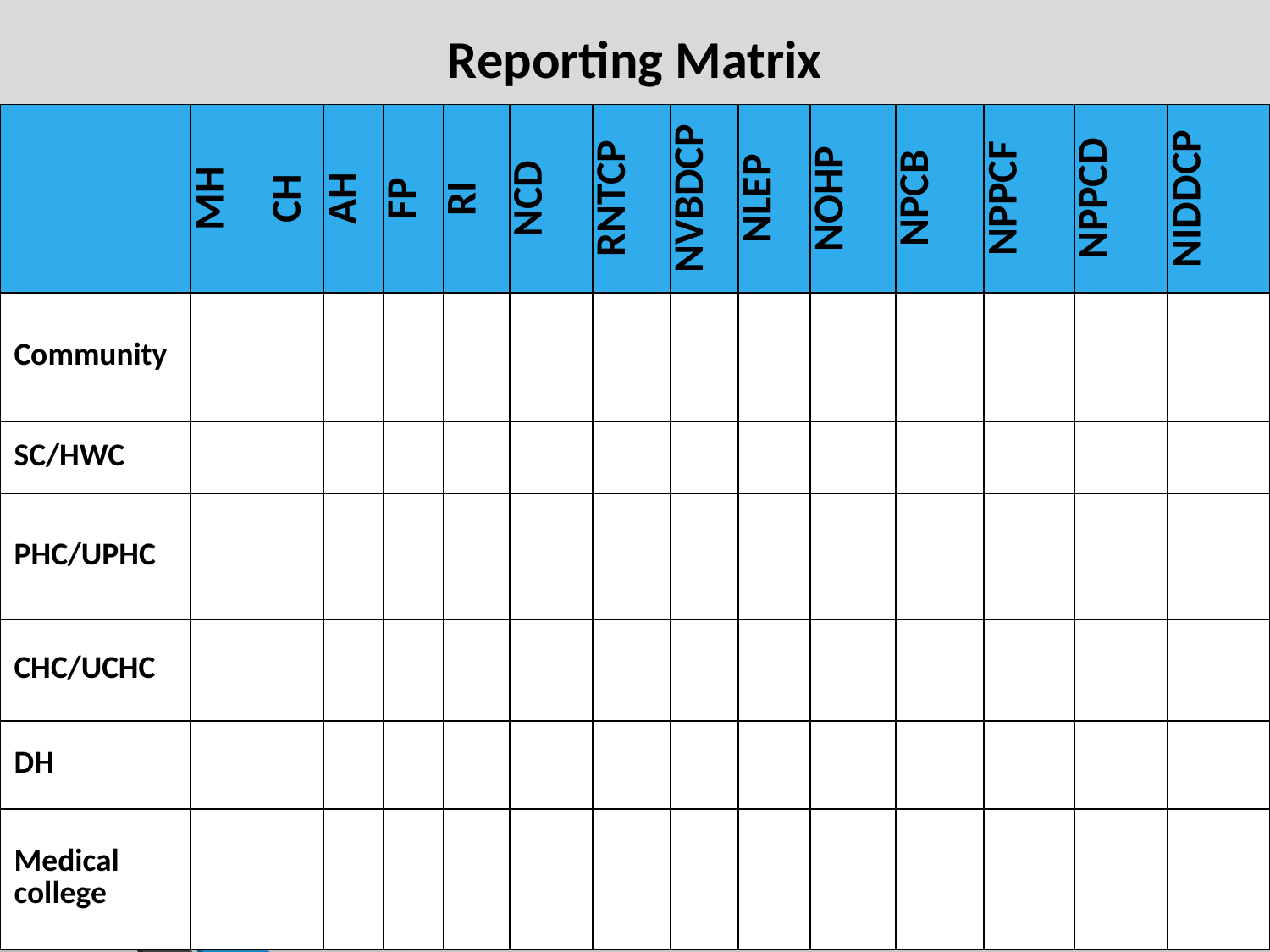

Reporting Matrix
|  | MH | CH | AH | FP | RI | NCD | RNTCP | NVBDCP | NLEP | NOHP | NPCB | NPPCF | NPPCD | NIDDCP |
| --- | --- | --- | --- | --- | --- | --- | --- | --- | --- | --- | --- | --- | --- | --- |
| Community |  |  |  |  |  |  |  |  |  |  |  |  |  |  |
| SC/HWC |  |  |  |  |  |  |  |  |  |  |  |  |  |  |
| PHC/UPHC |  |  |  |  |  |  |  |  |  |  |  |  |  |  |
| CHC/UCHC |  |  |  |  |  |  |  |  |  |  |  |  |  |  |
| DH |  |  |  |  |  |  |  |  |  |  |  |  |  |  |
| Medical college |  |  |  |  |  |  |  |  |  |  |  |  |  |  |